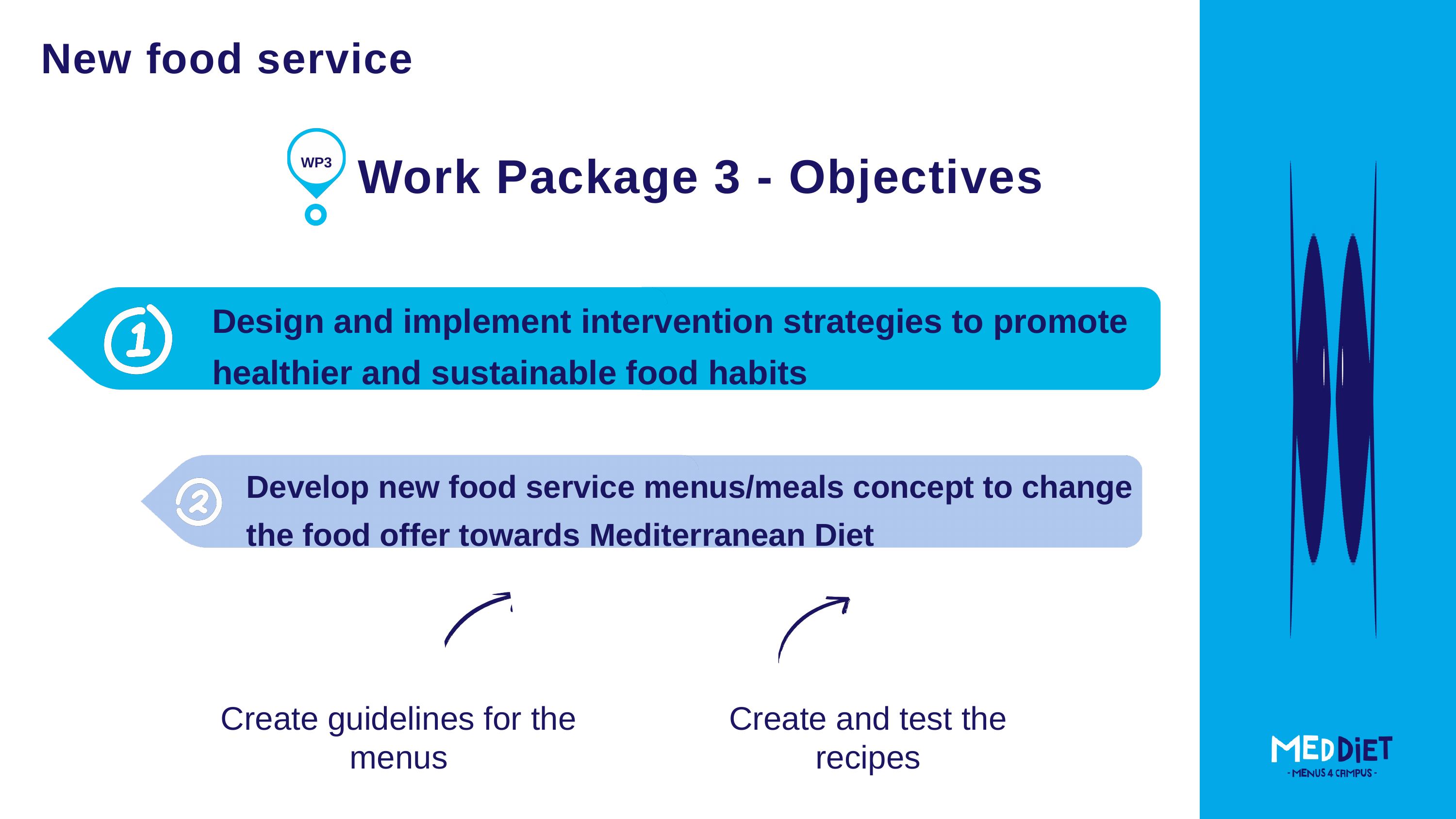

New food service

WP3

Work Package 3 - Objectives

Design and implement intervention strategies to promote healthier and sustainable food habits

Develop new food service menus/meals concept to change the food offer towards Mediterranean Diet

Create guidelines for the menus
Create and test the recipes